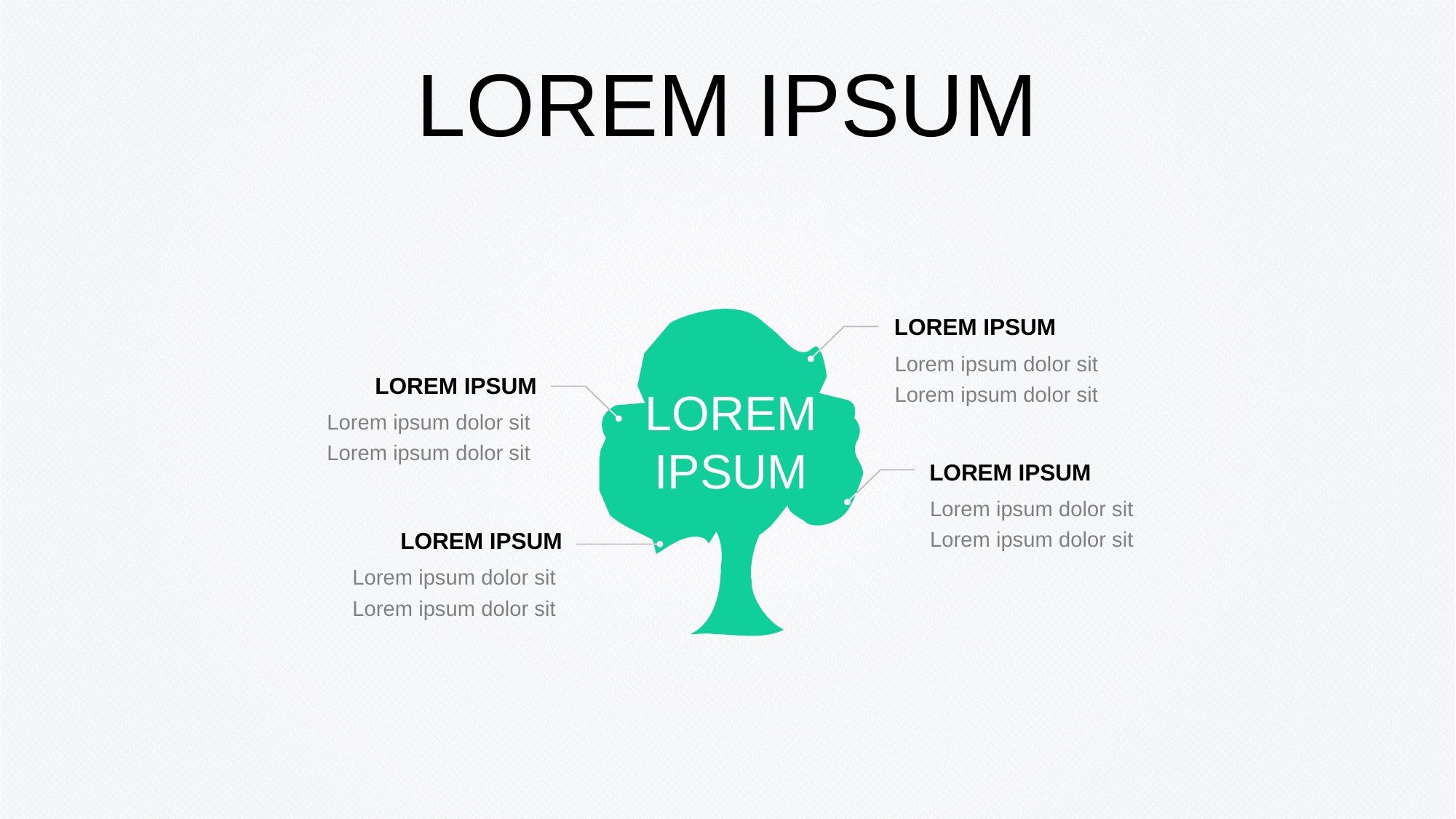

# LOREM IPSUM
LOREM IPSUM
LOREM IPSUM

Lorem ipsum dolor sit
Lorem ipsum dolor sit

LOREM IPSUM

Lorem ipsum dolor sit
Lorem ipsum dolor sit

LOREM IPSUM

Lorem ipsum dolor sit
Lorem ipsum dolor sit

LOREM IPSUM

Lorem ipsum dolor sit
Lorem ipsum dolor sit